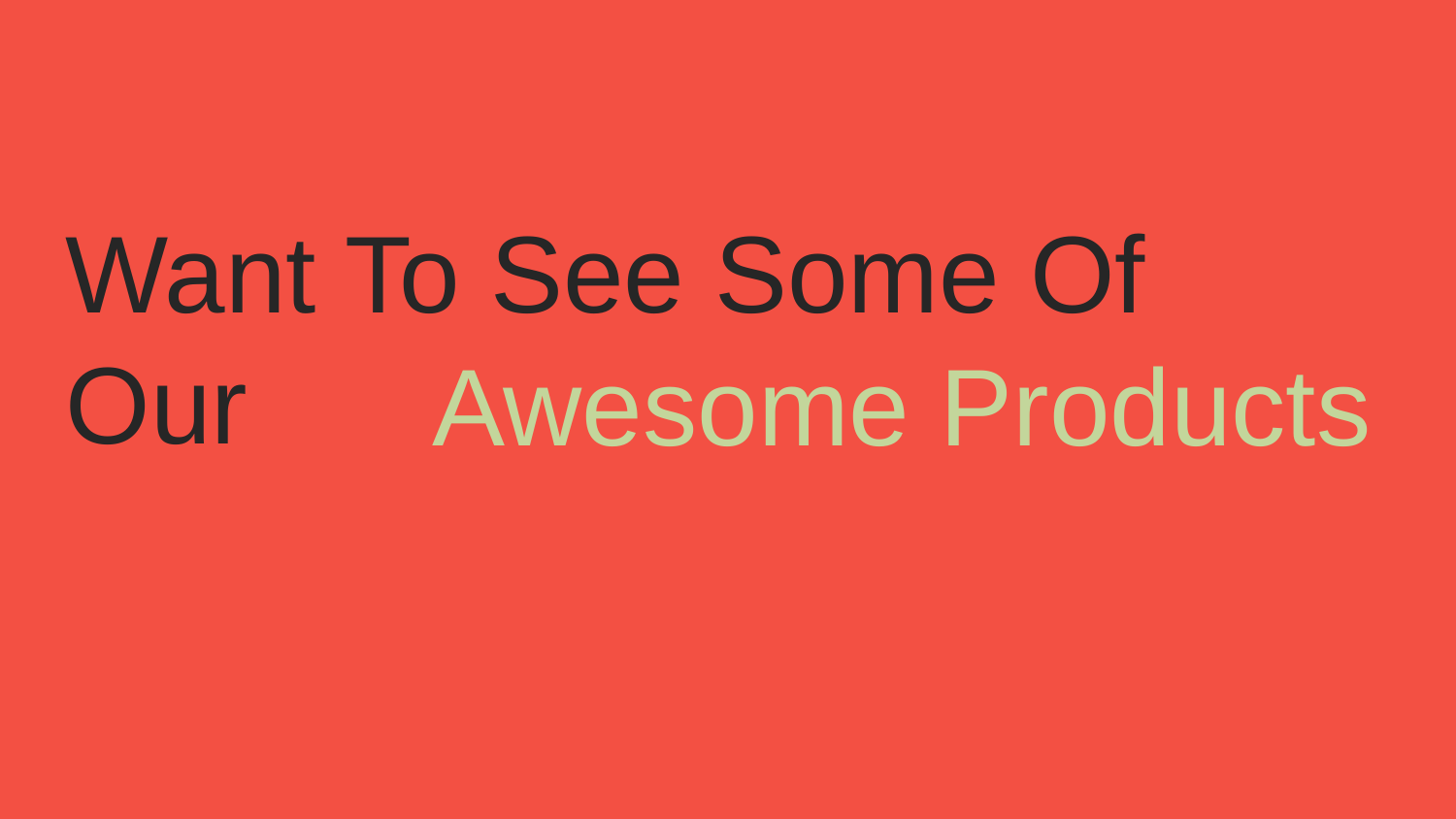

Want To See Some Of Our
Awesome Products